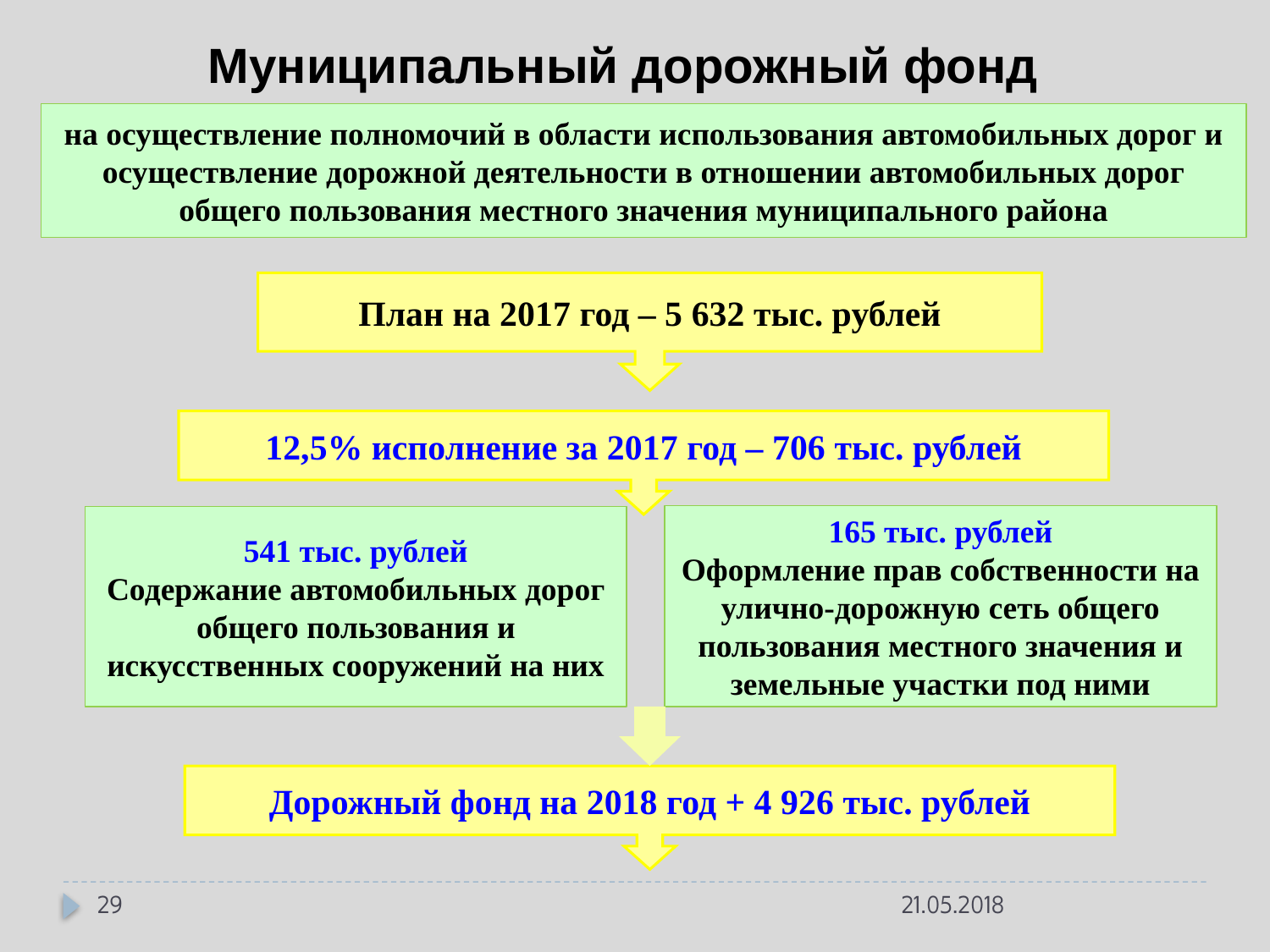

# Муниципальный дорожный фонд
на осуществление полномочий в области использования автомобильных дорог и осуществление дорожной деятельности в отношении автомобильных дорог общего пользования местного значения муниципального района

План на 2017 год – 5 632 тыс. рублей

12,5% исполнение за 2017 год – 706 тыс. рублей
165 тыс. рублей
Оформление прав собственности на улично-дорожную сеть общего пользования местного значения и земельные участки под ними
541 тыс. рублей
Содержание автомобильных дорог общего пользования и искусственных сооружений на них

Дорожный фонд на 2018 год + 4 926 тыс. рублей
29
21.05.2018